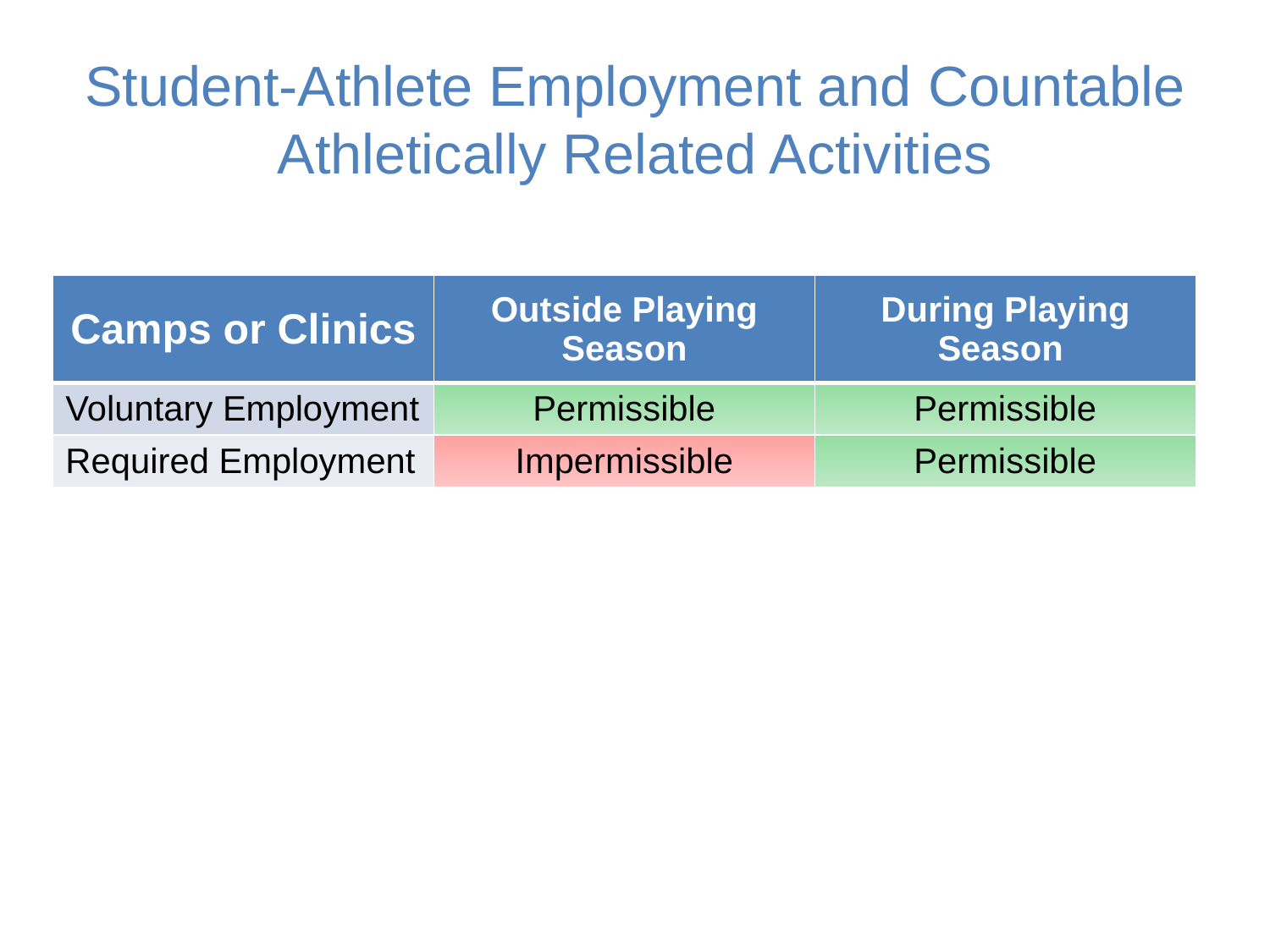

# Student-Athlete Employment and Countable Athletically Related Activities
| Camps or Clinics | Outside Playing Season | During Playing Season |
| --- | --- | --- |
| Voluntary Employment | Permissible | Permissible |
| Required Employment | Impermissible | Permissible |